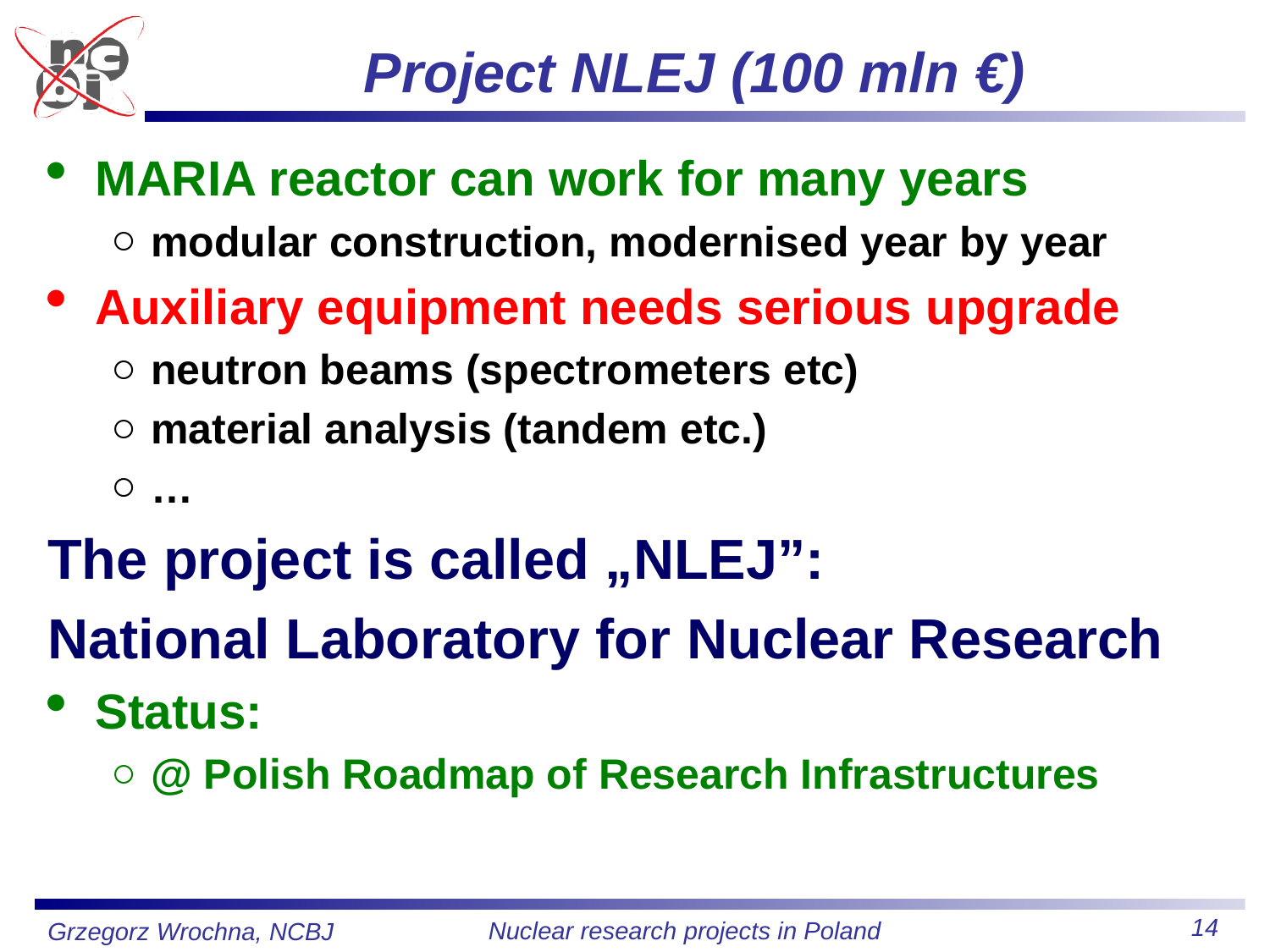

# Project NLEJ (100 mln €)
MARIA reactor can work for many years
modular construction, modernised year by year
Auxiliary equipment needs serious upgrade
neutron beams (spectrometers etc)
material analysis (tandem etc.)
…
The project is called „NLEJ”:
National Laboratory for Nuclear Research
Status:
@ Polish Roadmap of Research Infrastructures
Nuclear research projects in Poland
Grzegorz Wrochna, NCBJ